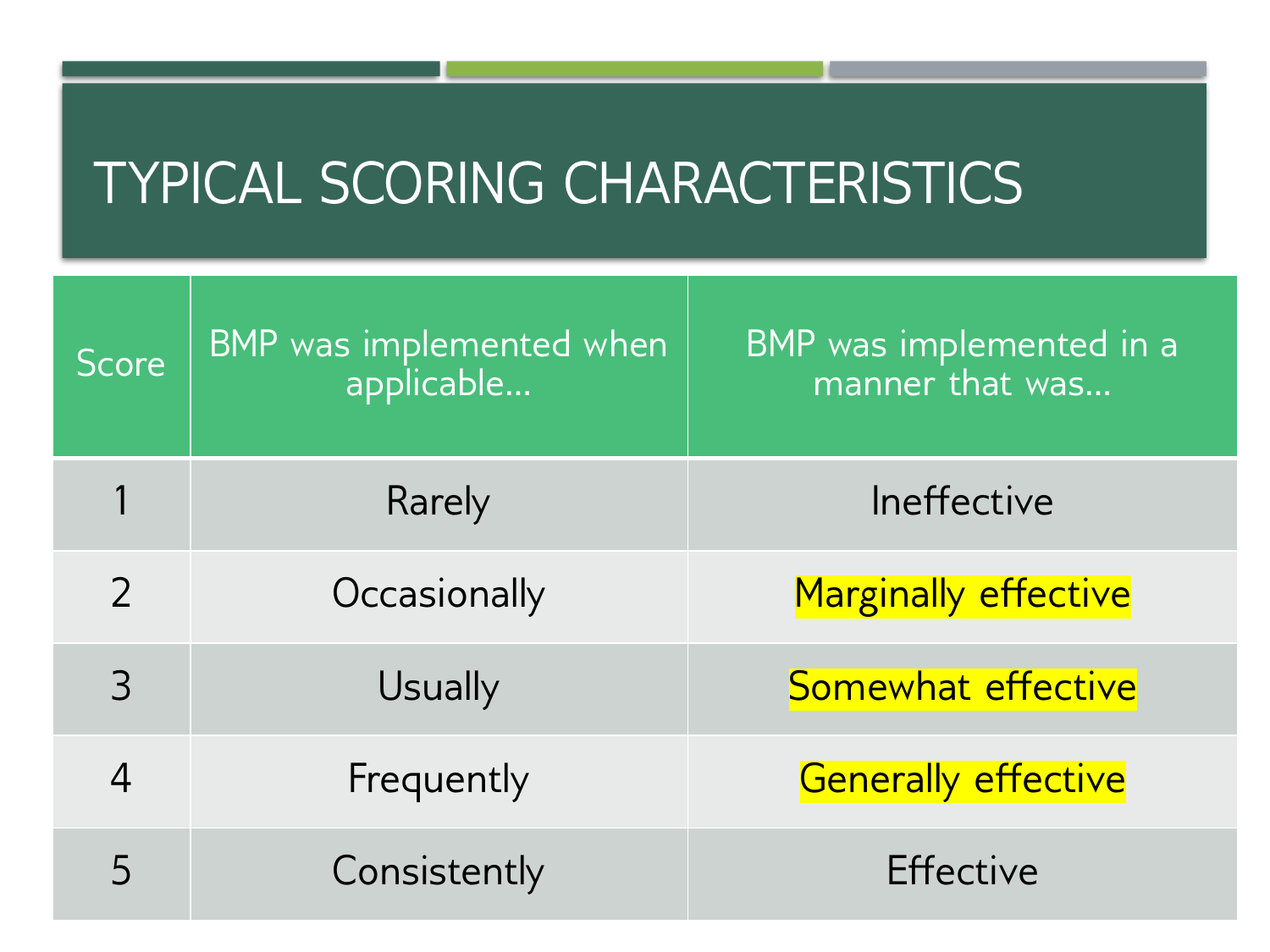

# Typical scoring characteristics

| Score | BMP was implemented when applicable… | BMP was implemented in a manner that was… |
| --- | --- | --- |
| 1 | Rarely | Ineffective |
| 2 | Occasionally | Marginally effective |
| 3 | Usually | Somewhat effective |
| 4 | Frequently | Generally effective |
| 5 | Consistently | Effective |